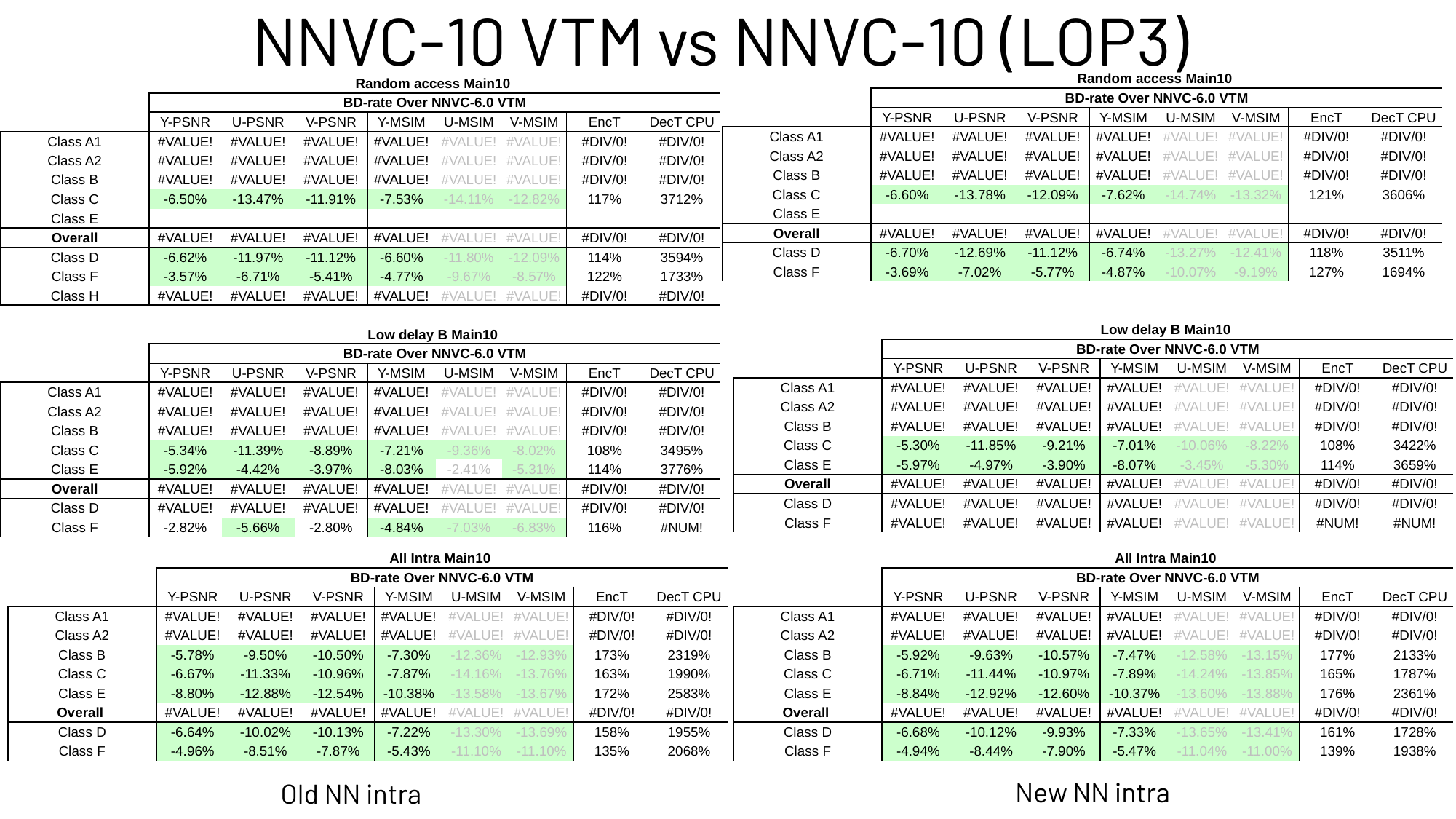

# NNVC-10 VTM vs NNVC-10 (LOP3)
|  | Random access Main10 |  |  |  |  |  |  |  |
| --- | --- | --- | --- | --- | --- | --- | --- | --- |
|  | BD-rate Over NNVC-6.0 VTM |  |  |  |  |  |  |  |
|  | Y-PSNR | U-PSNR | V-PSNR | Y-MSIM | U-MSIM | V-MSIM | EncT | DecT CPU |
| Class A1 | #VALUE! | #VALUE! | #VALUE! | #VALUE! | #VALUE! | #VALUE! | #DIV/0! | #DIV/0! |
| Class A2 | #VALUE! | #VALUE! | #VALUE! | #VALUE! | #VALUE! | #VALUE! | #DIV/0! | #DIV/0! |
| Class B | #VALUE! | #VALUE! | #VALUE! | #VALUE! | #VALUE! | #VALUE! | #DIV/0! | #DIV/0! |
| Class C | -6.60% | -13.78% | -12.09% | -7.62% | -14.74% | -13.32% | 121% | 3606% |
| Class E |  |  |  |  |  |  |  |  |
| Overall | #VALUE! | #VALUE! | #VALUE! | #VALUE! | #VALUE! | #VALUE! | #DIV/0! | #DIV/0! |
| Class D | -6.70% | -12.69% | -11.12% | -6.74% | -13.27% | -12.41% | 118% | 3511% |
| Class F | -3.69% | -7.02% | -5.77% | -4.87% | -10.07% | -9.19% | 127% | 1694% |
|  | Random access Main10 |  |  |  |  |  |  |  |
| --- | --- | --- | --- | --- | --- | --- | --- | --- |
|  | BD-rate Over NNVC-6.0 VTM |  |  |  |  |  |  |  |
|  | Y-PSNR | U-PSNR | V-PSNR | Y-MSIM | U-MSIM | V-MSIM | EncT | DecT CPU |
| Class A1 | #VALUE! | #VALUE! | #VALUE! | #VALUE! | #VALUE! | #VALUE! | #DIV/0! | #DIV/0! |
| Class A2 | #VALUE! | #VALUE! | #VALUE! | #VALUE! | #VALUE! | #VALUE! | #DIV/0! | #DIV/0! |
| Class B | #VALUE! | #VALUE! | #VALUE! | #VALUE! | #VALUE! | #VALUE! | #DIV/0! | #DIV/0! |
| Class C | -6.50% | -13.47% | -11.91% | -7.53% | -14.11% | -12.82% | 117% | 3712% |
| Class E |  |  |  |  |  |  |  |  |
| Overall | #VALUE! | #VALUE! | #VALUE! | #VALUE! | #VALUE! | #VALUE! | #DIV/0! | #DIV/0! |
| Class D | -6.62% | -11.97% | -11.12% | -6.60% | -11.80% | -12.09% | 114% | 3594% |
| Class F | -3.57% | -6.71% | -5.41% | -4.77% | -9.67% | -8.57% | 122% | 1733% |
| Class H | #VALUE! | #VALUE! | #VALUE! | #VALUE! | #VALUE! | #VALUE! | #DIV/0! | #DIV/0! |
|  |  |  |  |  |  |  |  |  |
|  | Low delay B Main10 |  |  |  |  |  |  |  |
|  | BD-rate Over NNVC-6.0 VTM |  |  |  |  |  |  |  |
|  | Y-PSNR | U-PSNR | V-PSNR | Y-MSIM | U-MSIM | V-MSIM | EncT | DecT CPU |
| Class A1 | #VALUE! | #VALUE! | #VALUE! | #VALUE! | #VALUE! | #VALUE! | #DIV/0! | #DIV/0! |
| Class A2 | #VALUE! | #VALUE! | #VALUE! | #VALUE! | #VALUE! | #VALUE! | #DIV/0! | #DIV/0! |
| Class B | #VALUE! | #VALUE! | #VALUE! | #VALUE! | #VALUE! | #VALUE! | #DIV/0! | #DIV/0! |
| Class C | -5.34% | -11.39% | -8.89% | -7.21% | -9.36% | -8.02% | 108% | 3495% |
| Class E | -5.92% | -4.42% | -3.97% | -8.03% | -2.41% | -5.31% | 114% | 3776% |
| Overall | #VALUE! | #VALUE! | #VALUE! | #VALUE! | #VALUE! | #VALUE! | #DIV/0! | #DIV/0! |
| Class D | #VALUE! | #VALUE! | #VALUE! | #VALUE! | #VALUE! | #VALUE! | #DIV/0! | #DIV/0! |
| Class F | -2.82% | -5.66% | -2.80% | -4.84% | -7.03% | -6.83% | 116% | #NUM! |
|  | Low delay B Main10 |  |  |  |  |  |  |  |
| --- | --- | --- | --- | --- | --- | --- | --- | --- |
|  | BD-rate Over NNVC-6.0 VTM |  |  |  |  |  |  |  |
|  | Y-PSNR | U-PSNR | V-PSNR | Y-MSIM | U-MSIM | V-MSIM | EncT | DecT CPU |
| Class A1 | #VALUE! | #VALUE! | #VALUE! | #VALUE! | #VALUE! | #VALUE! | #DIV/0! | #DIV/0! |
| Class A2 | #VALUE! | #VALUE! | #VALUE! | #VALUE! | #VALUE! | #VALUE! | #DIV/0! | #DIV/0! |
| Class B | #VALUE! | #VALUE! | #VALUE! | #VALUE! | #VALUE! | #VALUE! | #DIV/0! | #DIV/0! |
| Class C | -5.30% | -11.85% | -9.21% | -7.01% | -10.06% | -8.22% | 108% | 3422% |
| Class E | -5.97% | -4.97% | -3.90% | -8.07% | -3.45% | -5.30% | 114% | 3659% |
| Overall | #VALUE! | #VALUE! | #VALUE! | #VALUE! | #VALUE! | #VALUE! | #DIV/0! | #DIV/0! |
| Class D | #VALUE! | #VALUE! | #VALUE! | #VALUE! | #VALUE! | #VALUE! | #DIV/0! | #DIV/0! |
| Class F | #VALUE! | #VALUE! | #VALUE! | #VALUE! | #VALUE! | #VALUE! | #NUM! | #NUM! |
|  | All Intra Main10 |  |  |  |  |  |  |  |
| --- | --- | --- | --- | --- | --- | --- | --- | --- |
|  | BD-rate Over NNVC-6.0 VTM |  |  |  |  |  |  |  |
|  | Y-PSNR | U-PSNR | V-PSNR | Y-MSIM | U-MSIM | V-MSIM | EncT | DecT CPU |
| Class A1 | #VALUE! | #VALUE! | #VALUE! | #VALUE! | #VALUE! | #VALUE! | #DIV/0! | #DIV/0! |
| Class A2 | #VALUE! | #VALUE! | #VALUE! | #VALUE! | #VALUE! | #VALUE! | #DIV/0! | #DIV/0! |
| Class B | -5.78% | -9.50% | -10.50% | -7.30% | -12.36% | -12.93% | 173% | 2319% |
| Class C | -6.67% | -11.33% | -10.96% | -7.87% | -14.16% | -13.76% | 163% | 1990% |
| Class E | -8.80% | -12.88% | -12.54% | -10.38% | -13.58% | -13.67% | 172% | 2583% |
| Overall | #VALUE! | #VALUE! | #VALUE! | #VALUE! | #VALUE! | #VALUE! | #DIV/0! | #DIV/0! |
| Class D | -6.64% | -10.02% | -10.13% | -7.22% | -13.30% | -13.69% | 158% | 1955% |
| Class F | -4.96% | -8.51% | -7.87% | -5.43% | -11.10% | -11.10% | 135% | 2068% |
|  | All Intra Main10 |  |  |  |  |  |  |  |
| --- | --- | --- | --- | --- | --- | --- | --- | --- |
|  | BD-rate Over NNVC-6.0 VTM |  |  |  |  |  |  |  |
|  | Y-PSNR | U-PSNR | V-PSNR | Y-MSIM | U-MSIM | V-MSIM | EncT | DecT CPU |
| Class A1 | #VALUE! | #VALUE! | #VALUE! | #VALUE! | #VALUE! | #VALUE! | #DIV/0! | #DIV/0! |
| Class A2 | #VALUE! | #VALUE! | #VALUE! | #VALUE! | #VALUE! | #VALUE! | #DIV/0! | #DIV/0! |
| Class B | -5.92% | -9.63% | -10.57% | -7.47% | -12.58% | -13.15% | 177% | 2133% |
| Class C | -6.71% | -11.44% | -10.97% | -7.89% | -14.24% | -13.85% | 165% | 1787% |
| Class E | -8.84% | -12.92% | -12.60% | -10.37% | -13.60% | -13.88% | 176% | 2361% |
| Overall | #VALUE! | #VALUE! | #VALUE! | #VALUE! | #VALUE! | #VALUE! | #DIV/0! | #DIV/0! |
| Class D | -6.68% | -10.12% | -9.93% | -7.33% | -13.65% | -13.41% | 161% | 1728% |
| Class F | -4.94% | -8.44% | -7.90% | -5.47% | -11.04% | -11.00% | 139% | 1938% |
New NN intra
Old NN intra